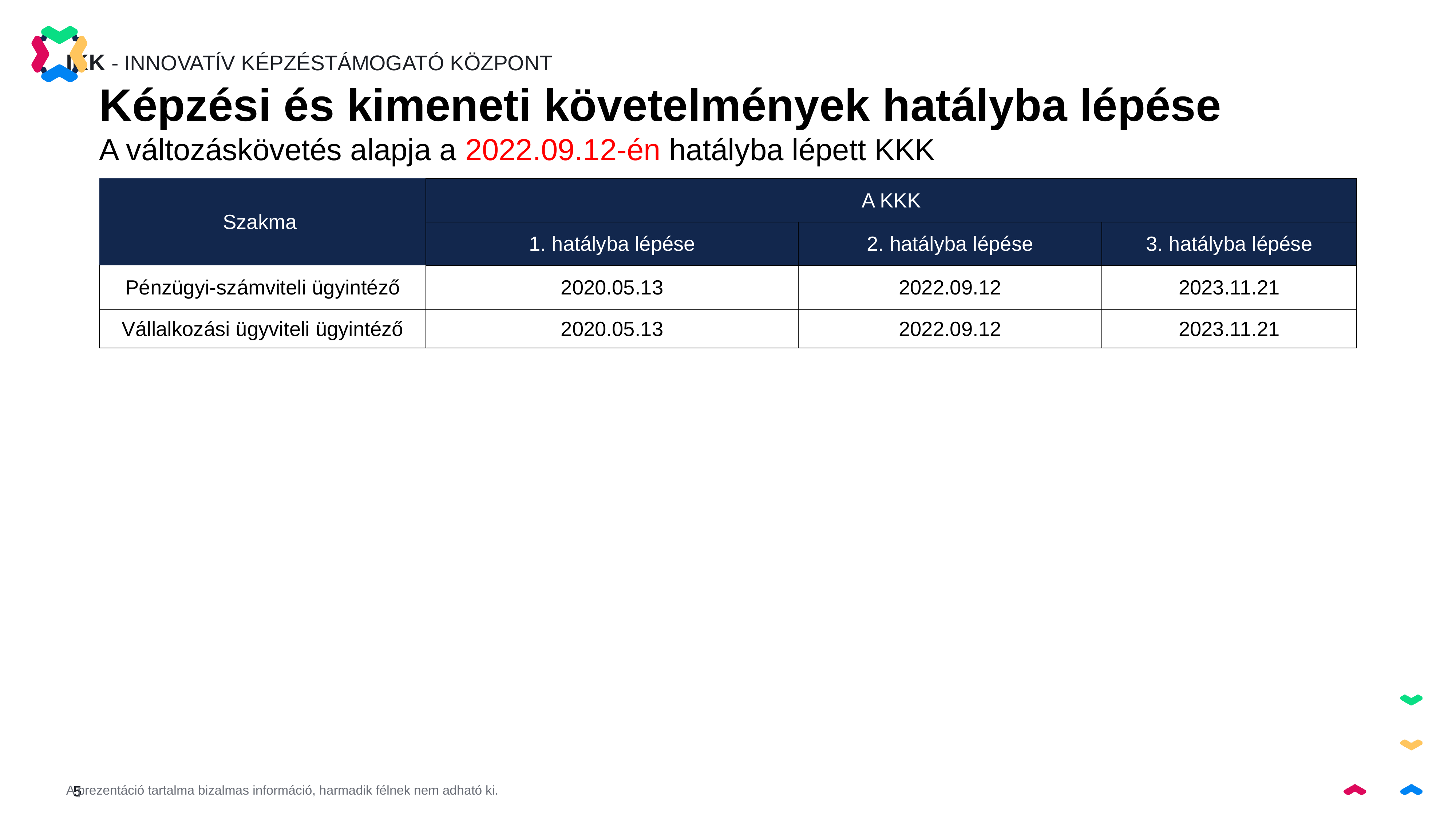

Képzési és kimeneti követelmények hatályba lépése
A változáskövetés alapja a 2022.09.12-én hatályba lépett KKK
| Szakma | A KKK |  |  |
| --- | --- | --- | --- |
|  | 1. hatályba lépése | 2. hatályba lépése | 3. hatályba lépése |
| Pénzügyi-számviteli ügyintéző | 2020.05.13 | 2022.09.12 | 2023.11.21 |
| Vállalkozási ügyviteli ügyintéző | 2020.05.13 | 2022.09.12 | 2023.11.21 |